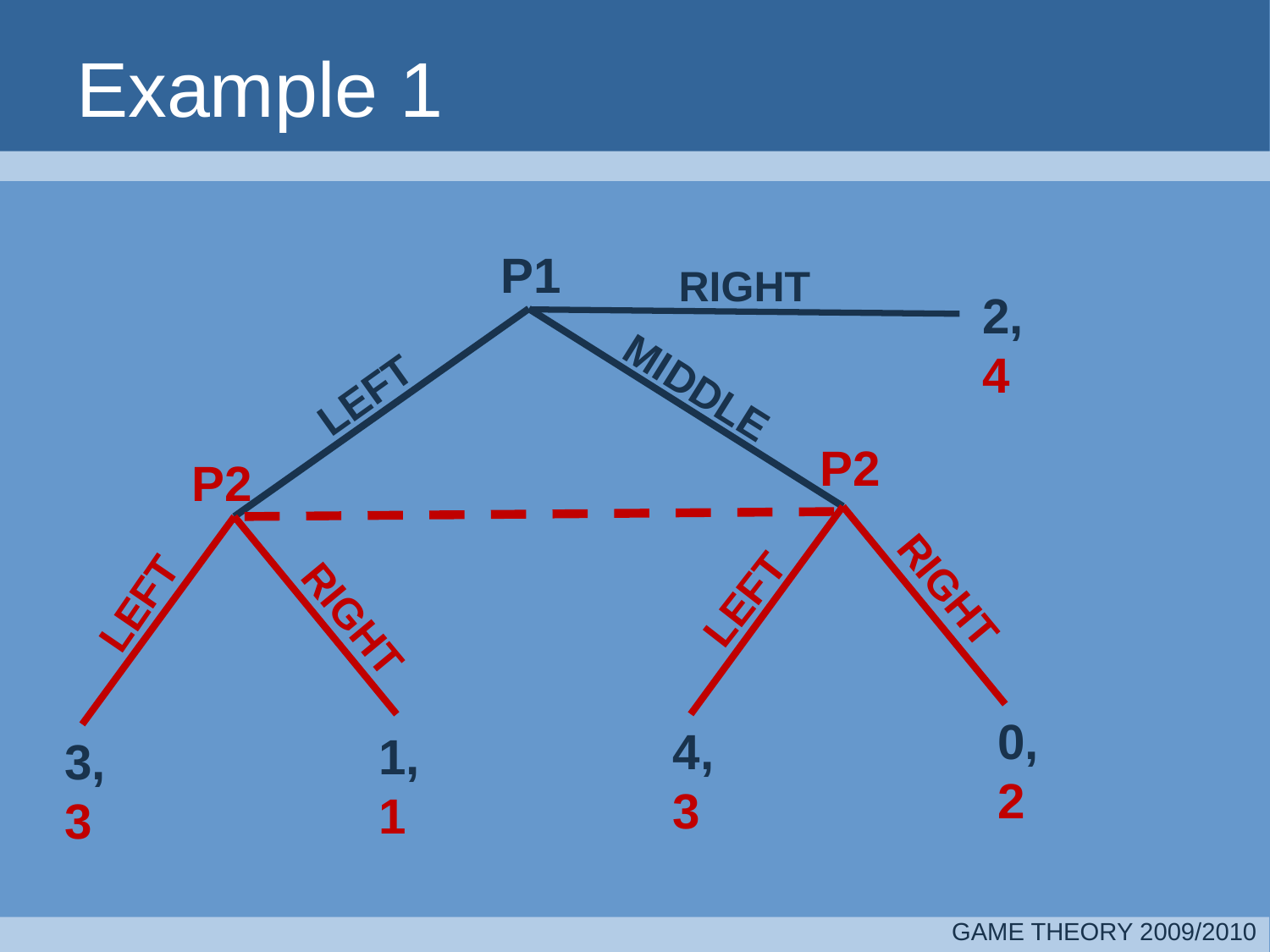

# Example 1
P1
RIGHT
LEFT
P2
P2
RIGHT
LEFT
LEFT
RIGHT
0,
2
4,
3
1,
1
3,
3

2,
4
MIDDLE
GAME THEORY 2009/2010